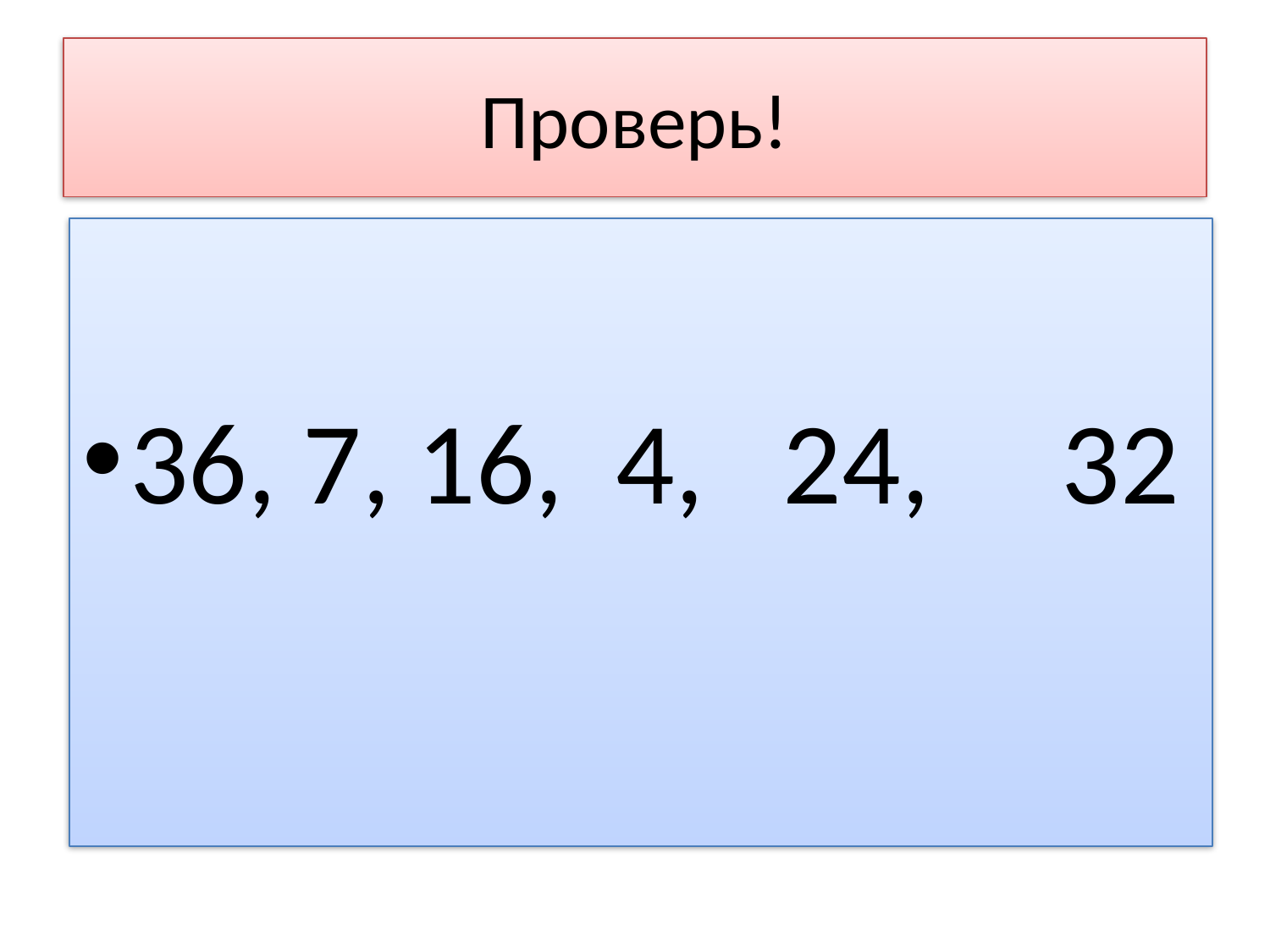

# Проверь!

36, 7, 16,  4,   24,     32